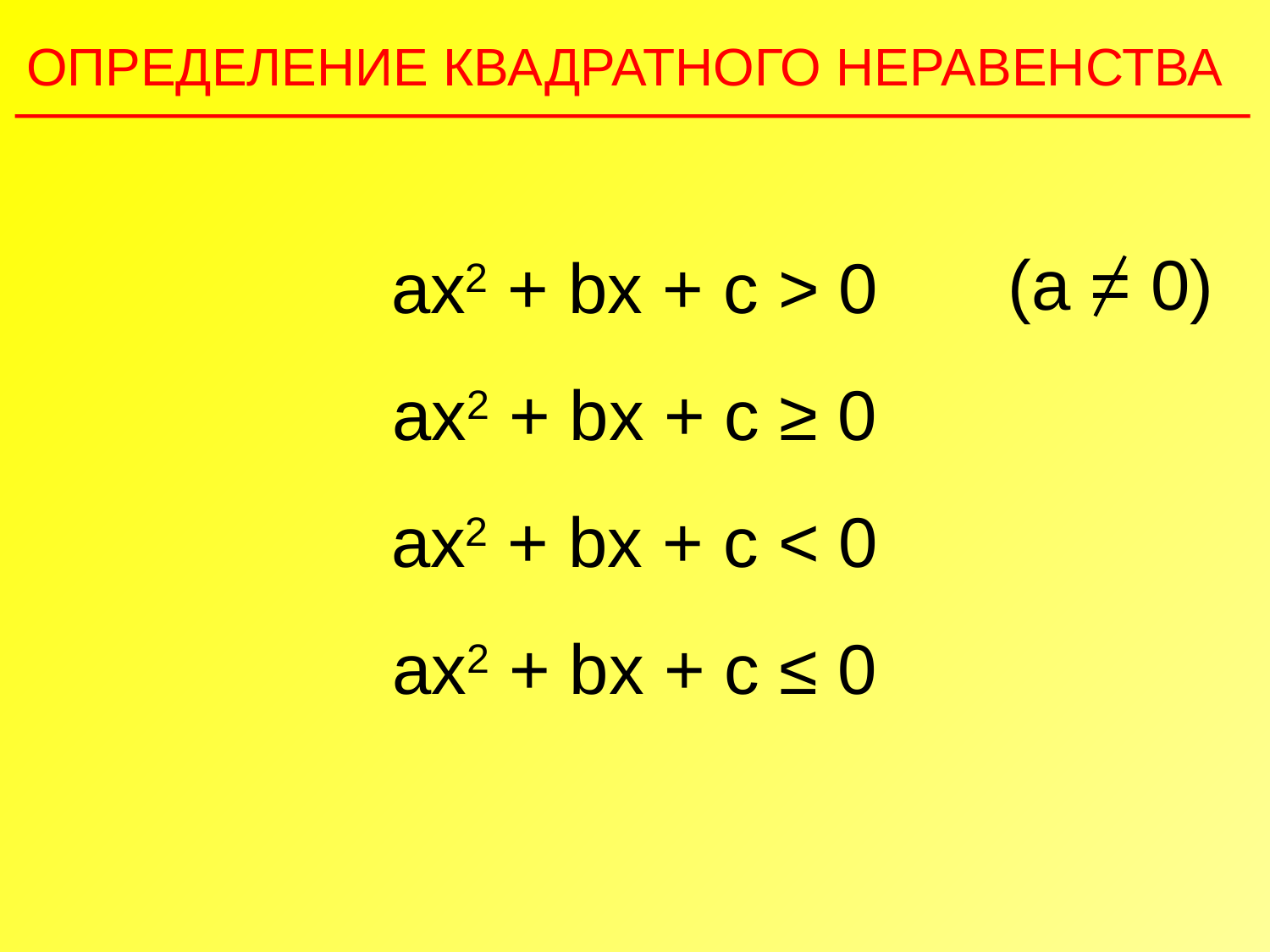

ОПРЕДЕЛЕНИЕ КВАДРАТНОГО НЕРАВЕНСТВА

(a = 0)
ax2 + bx + c > 0

ax2 + bx + c ≥ 0

ax2 + bx + c < 0

ax2 + bx + c ≤ 0